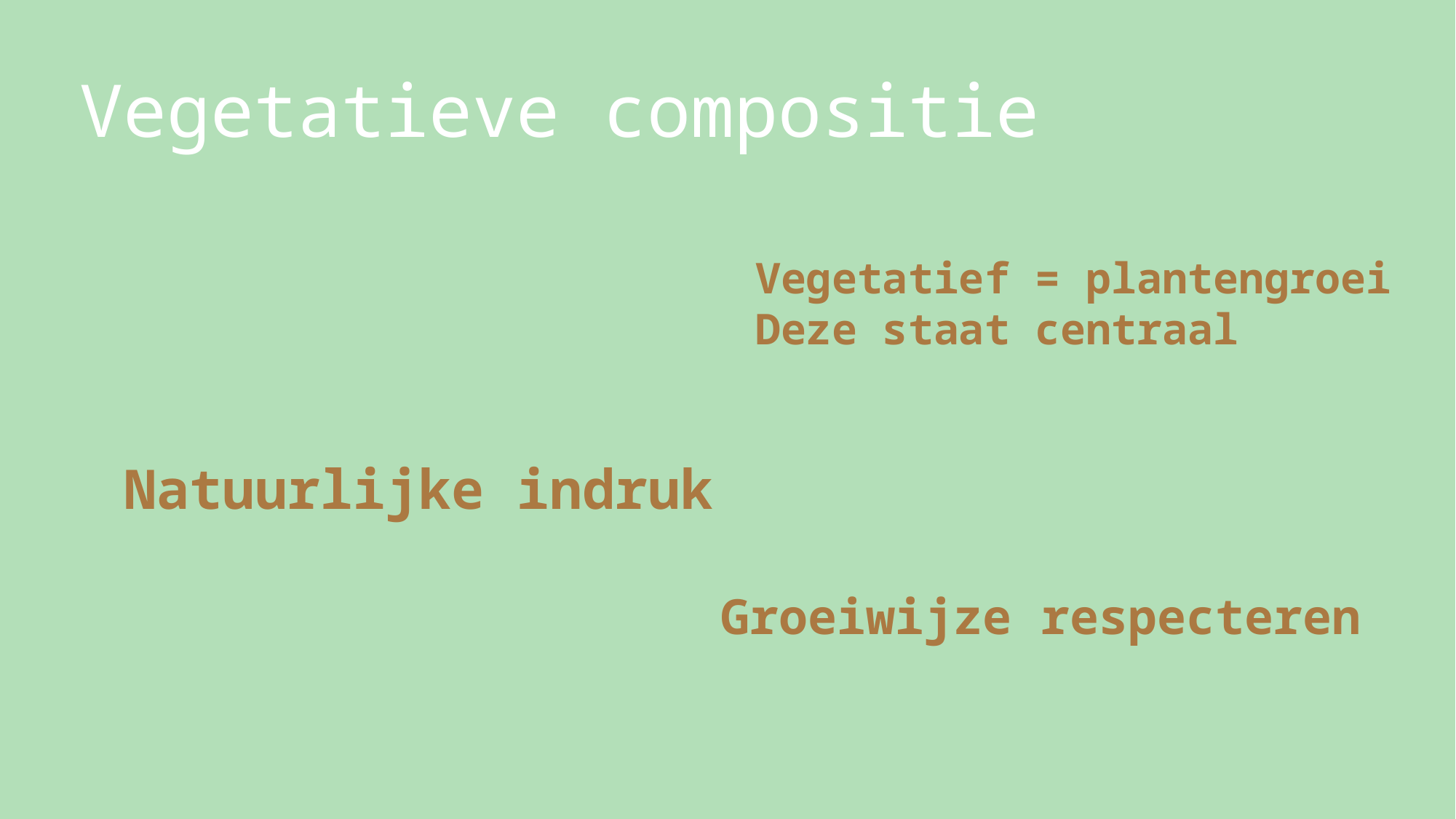

Vegetatieve compositie
Vegetatief = plantengroei
Deze staat centraal
Natuurlijke indruk
Groeiwijze respecteren